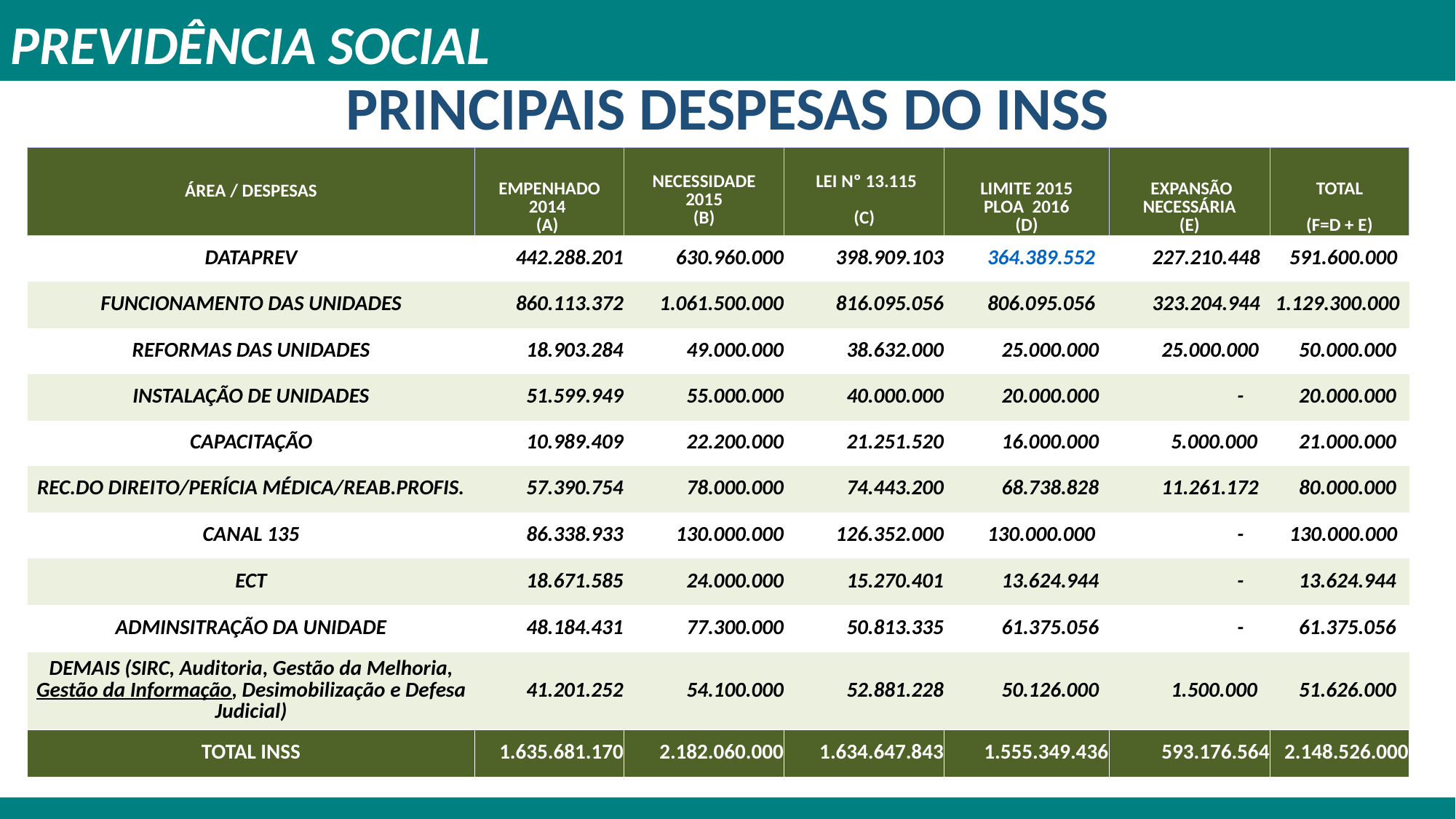

PREVIDÊNCIA SOCIAL
# PRINCIPAIS DESPESAS DO INSS
| ÁREA / DESPESAS | EMPENHADO 2014 (A) | NECESSIDADE 2015 (B) | LEI Nº 13.115 (C) | LIMITE 2015 PLOA 2016 (D) | EXPANSÃO NECESSÁRIA (E) | TOTAL (F=D + E) |
| --- | --- | --- | --- | --- | --- | --- |
| DATAPREV | 442.288.201 | 630.960.000 | 398.909.103 | 364.389.552 | 227.210.448 | 591.600.000 |
| FUNCIONAMENTO DAS UNIDADES | 860.113.372 | 1.061.500.000 | 816.095.056 | 806.095.056 | 323.204.944 | 1.129.300.000 |
| REFORMAS DAS UNIDADES | 18.903.284 | 49.000.000 | 38.632.000 | 25.000.000 | 25.000.000 | 50.000.000 |
| INSTALAÇÃO DE UNIDADES | 51.599.949 | 55.000.000 | 40.000.000 | 20.000.000 | - | 20.000.000 |
| CAPACITAÇÃO | 10.989.409 | 22.200.000 | 21.251.520 | 16.000.000 | 5.000.000 | 21.000.000 |
| REC.DO DIREITO/PERÍCIA MÉDICA/REAB.PROFIS. | 57.390.754 | 78.000.000 | 74.443.200 | 68.738.828 | 11.261.172 | 80.000.000 |
| CANAL 135 | 86.338.933 | 130.000.000 | 126.352.000 | 130.000.000 | - | 130.000.000 |
| ECT | 18.671.585 | 24.000.000 | 15.270.401 | 13.624.944 | - | 13.624.944 |
| ADMINSITRAÇÃO DA UNIDADE | 48.184.431 | 77.300.000 | 50.813.335 | 61.375.056 | - | 61.375.056 |
| DEMAIS (SIRC, Auditoria, Gestão da Melhoria, Gestão da Informação, Desimobilização e Defesa Judicial) | 41.201.252 | 54.100.000 | 52.881.228 | 50.126.000 | 1.500.000 | 51.626.000 |
| TOTAL INSS | 1.635.681.170 | 2.182.060.000 | 1.634.647.843 | 1.555.349.436 | 593.176.564 | 2.148.526.000 |